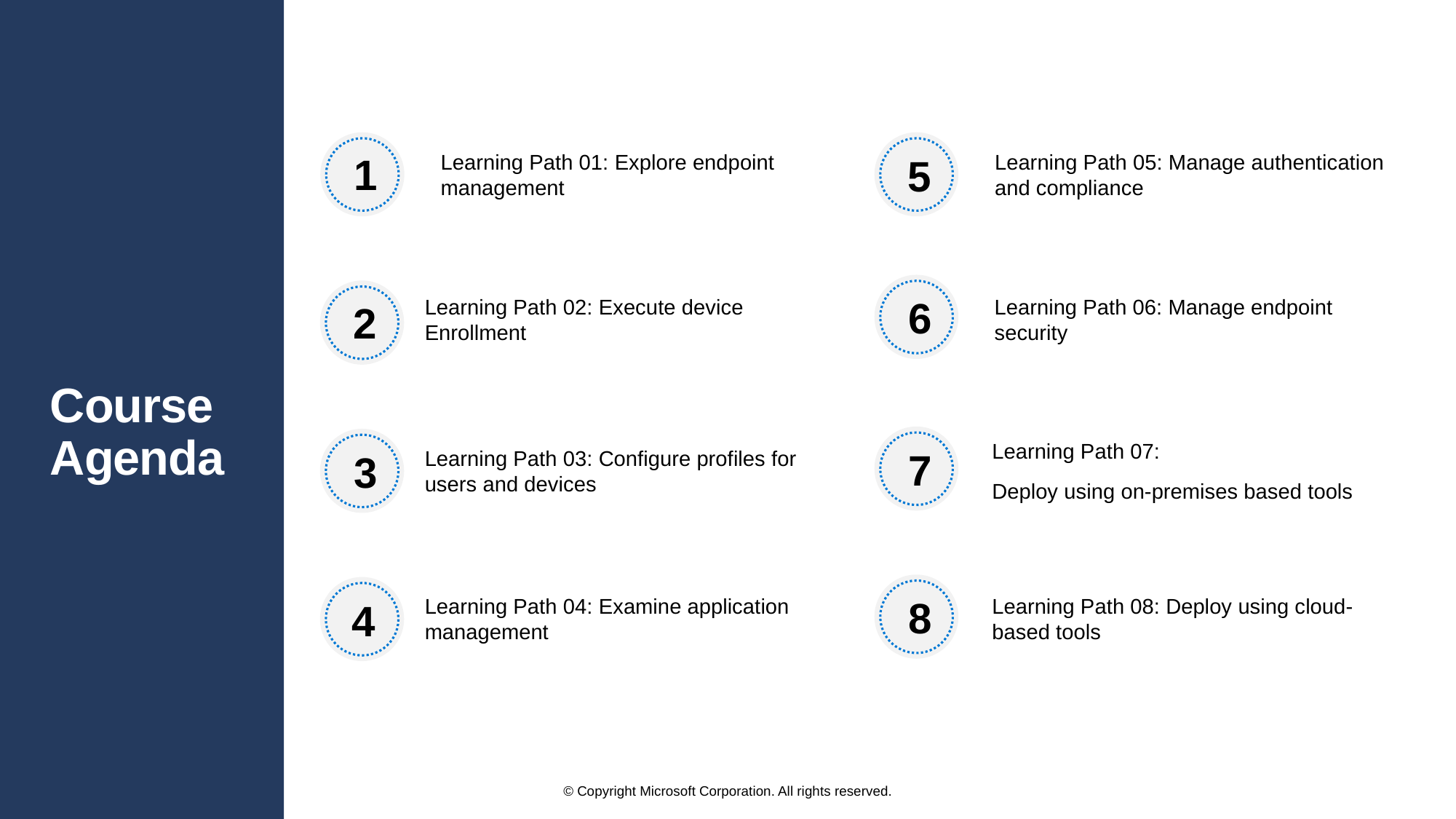

1

5
Learning Path 01: Explore endpoint management
Learning Path 05: Manage authentication and compliance

6
Learning Path 02: Execute device Enrollment
Learning Path 06: Manage endpoint security

2
# Course Agenda

7

3
Learning Path 03: Configure profiles for users and devices
Learning Path 07:
Deploy using on-premises based tools

8

4
Learning Path 04: Examine application management
Learning Path 08: Deploy using cloud-based tools